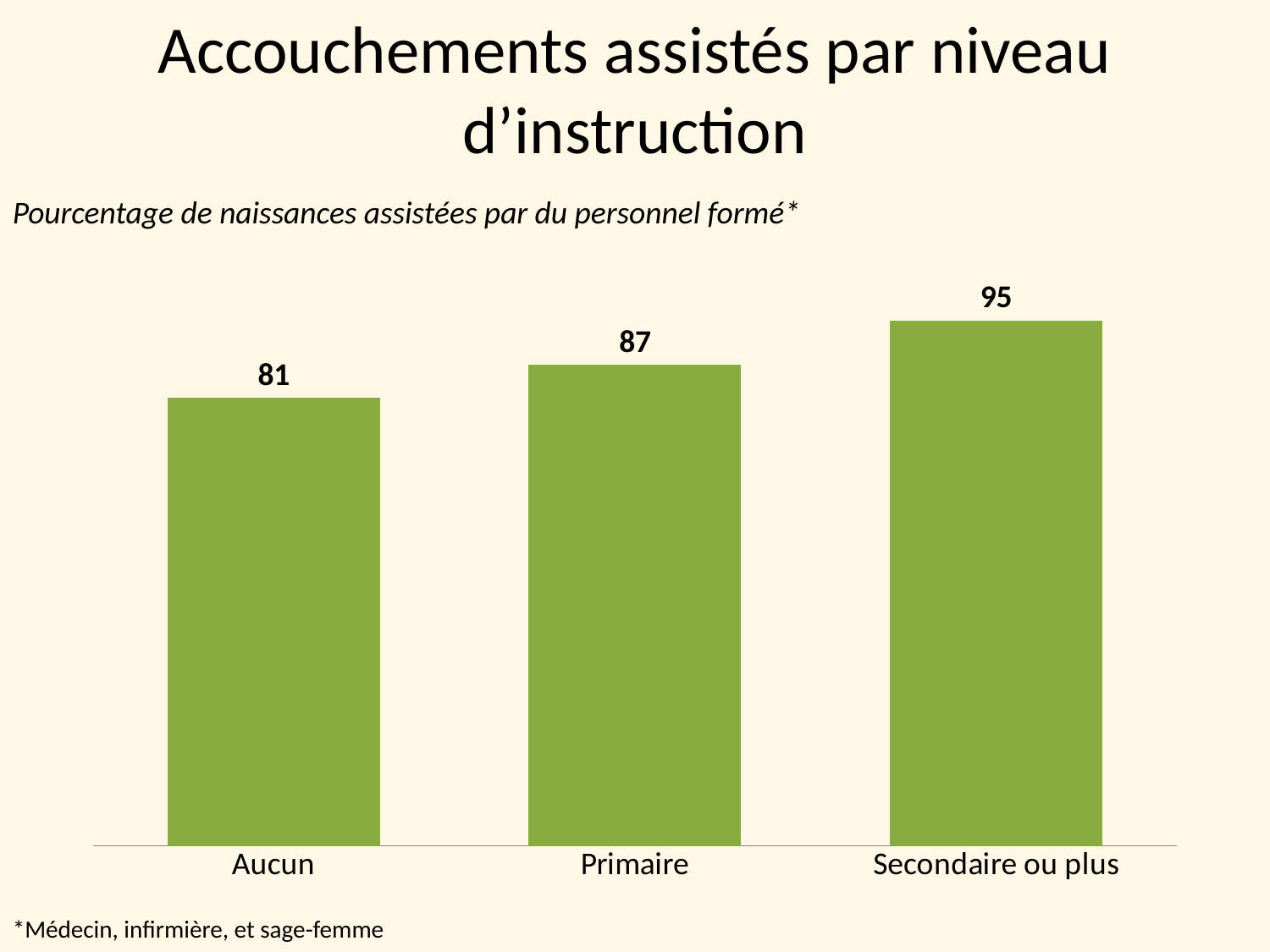

# Accouchements assistés par niveau d’instruction
Pourcentage de naissances assistées par du personnel formé*

### Chart

| Category |  |
|---|---|
| Aucun | 81.0 |
| Primaire | 87.0 |
| Secondaire ou plus | 95.0 |
*Médecin, infirmière, et sage-femme